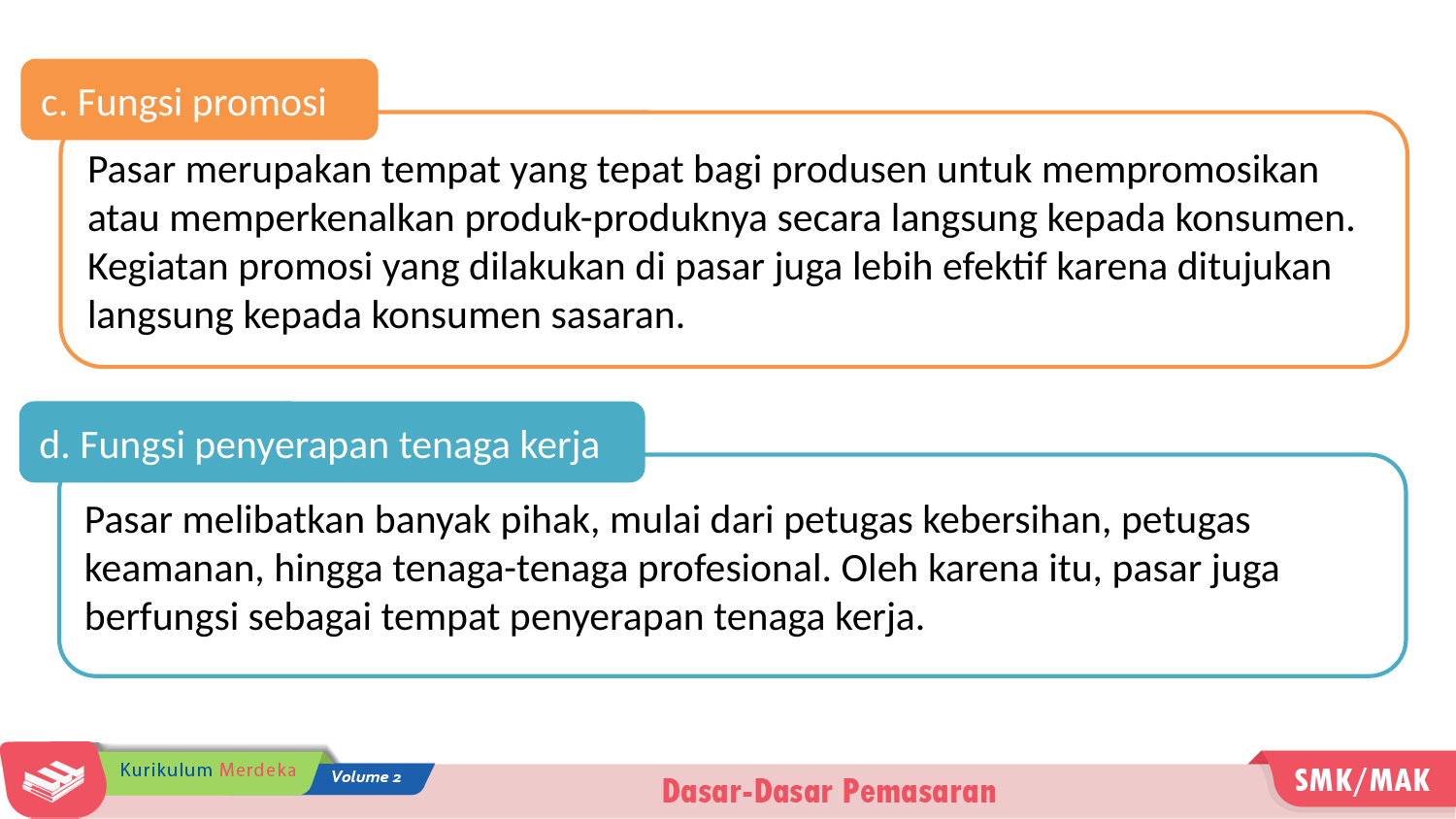

c. Fungsi promosi
Pasar merupakan tempat yang tepat bagi produsen untuk mempromosikan atau memperkenalkan produk-produknya secara langsung kepada konsumen. Kegiatan promosi yang dilakukan di pasar juga lebih efektif karena ditujukan langsung kepada konsumen sasaran.
d. Fungsi penyerapan tenaga kerja
Pasar melibatkan banyak pihak, mulai dari petugas kebersihan, petugas keamanan, hingga tenaga-tenaga profesional. Oleh karena itu, pasar juga berfungsi sebagai tempat penyerapan tenaga kerja.